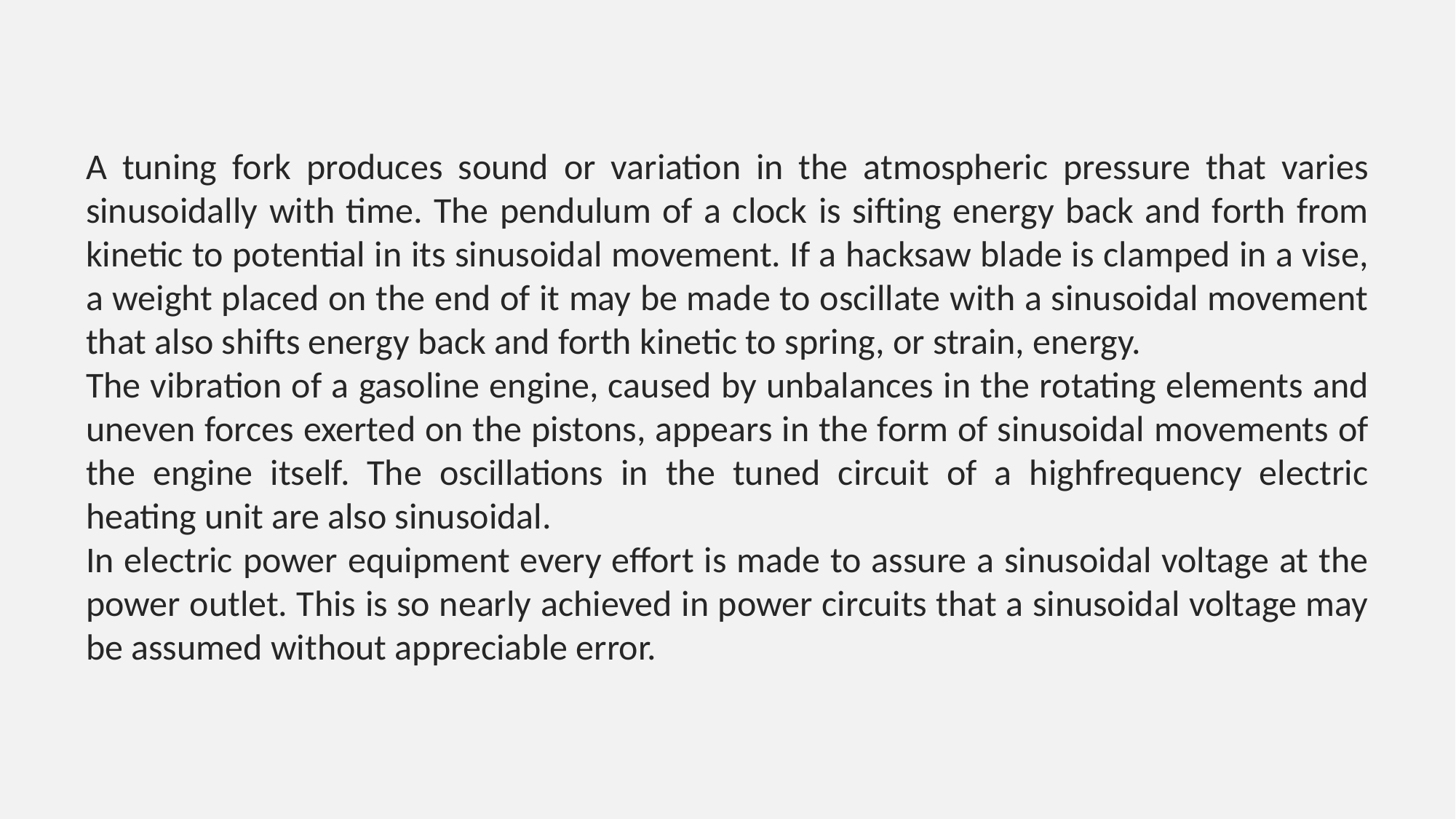

A tuning fork produces sound or variation in the atmospheric pressure that varies sinusoidally with time. The pendulum of a clock is sifting energy back and forth from kinetic to potential in its sinusoidal movement. If a hacksaw blade is clamped in a vise, a weight placed on the end of it may be made to oscillate with a sinusoidal movement that also shifts energy back and forth kinetic to spring, or strain, energy.
The vibration of a gasoline engine, caused by unbalances in the rotating elements and uneven forces exerted on the pistons, appears in the form of sinusoidal movements of the engine itself. The oscillations in the tuned circuit of a highfrequency electric heating unit are also sinusoidal.
In electric power equipment every effort is made to assure a sinusoidal voltage at the power outlet. This is so nearly achieved in power circuits that a sinusoidal voltage may be assumed without appreciable error.